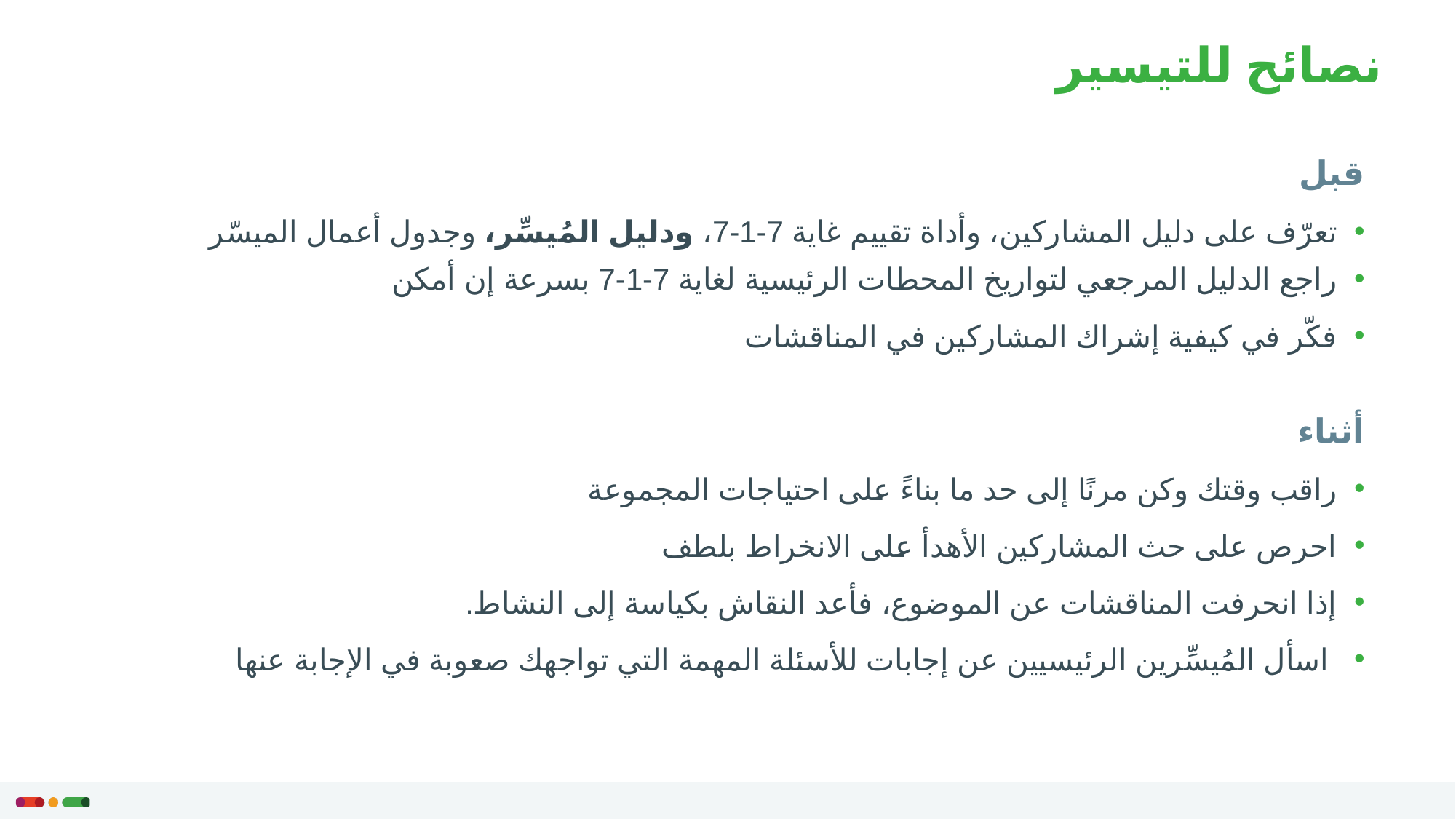

# نصائح للتيسير
قبل
تعرّف على دليل المشاركين، وأداة تقييم غاية 7-1-7، ودليل المُيسِّر، وجدول أعمال الميسّر
راجع الدليل المرجعي لتواريخ المحطات الرئيسية لغاية 7-1-7 بسرعة إن أمكن
فكّر في كيفية إشراك المشاركين في المناقشات

أثناء
راقب وقتك وكن مرنًا إلى حد ما بناءً على احتياجات المجموعة
احرص على حث المشاركين الأهدأ على الانخراط بلطف
إذا انحرفت المناقشات عن الموضوع، فأعد النقاش بكياسة إلى النشاط.
 اسأل المُيسِّرين الرئيسيين عن إجابات للأسئلة المهمة التي تواجهك صعوبة في الإجابة عنها